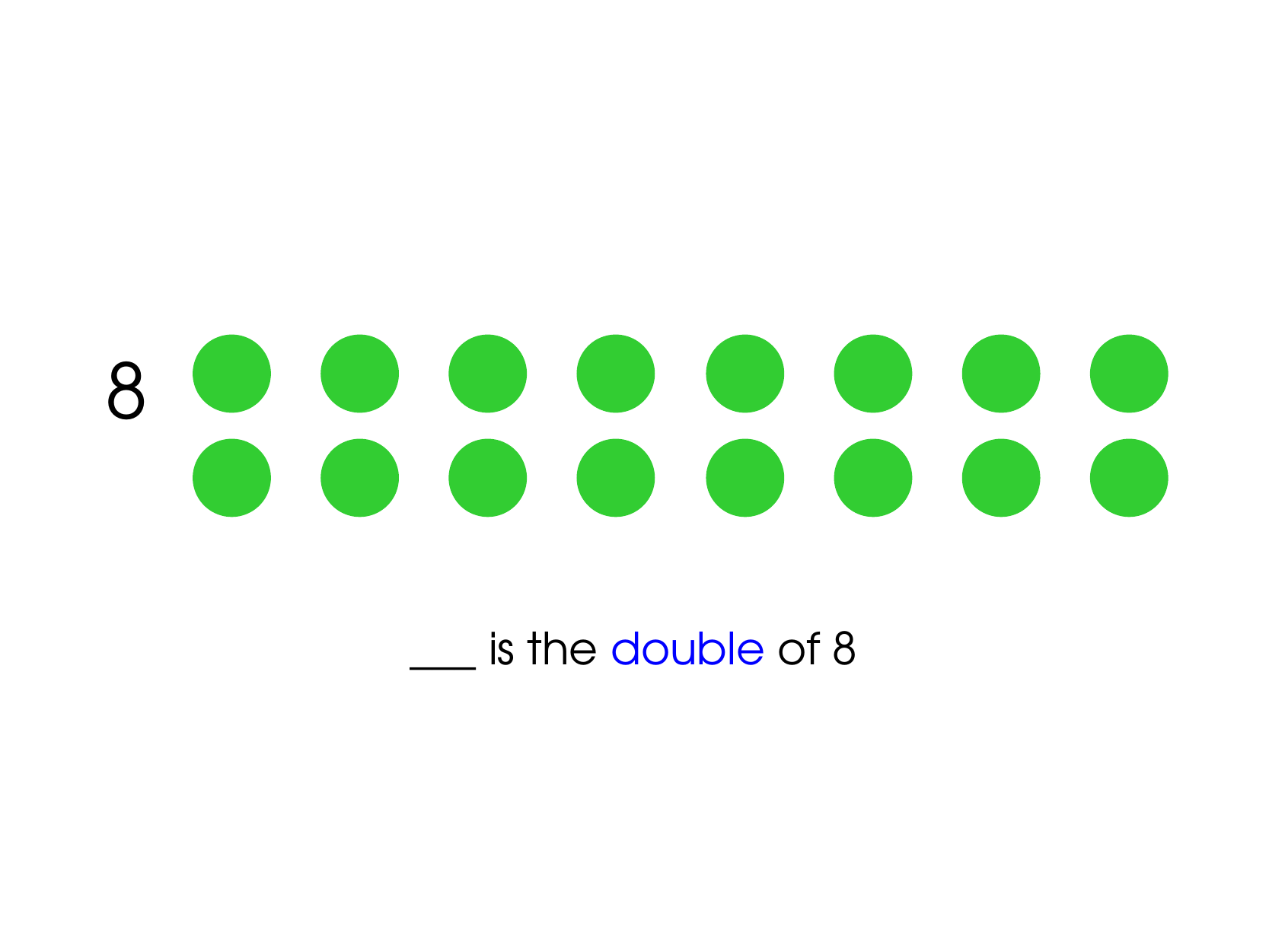

8

___ is the double of 8